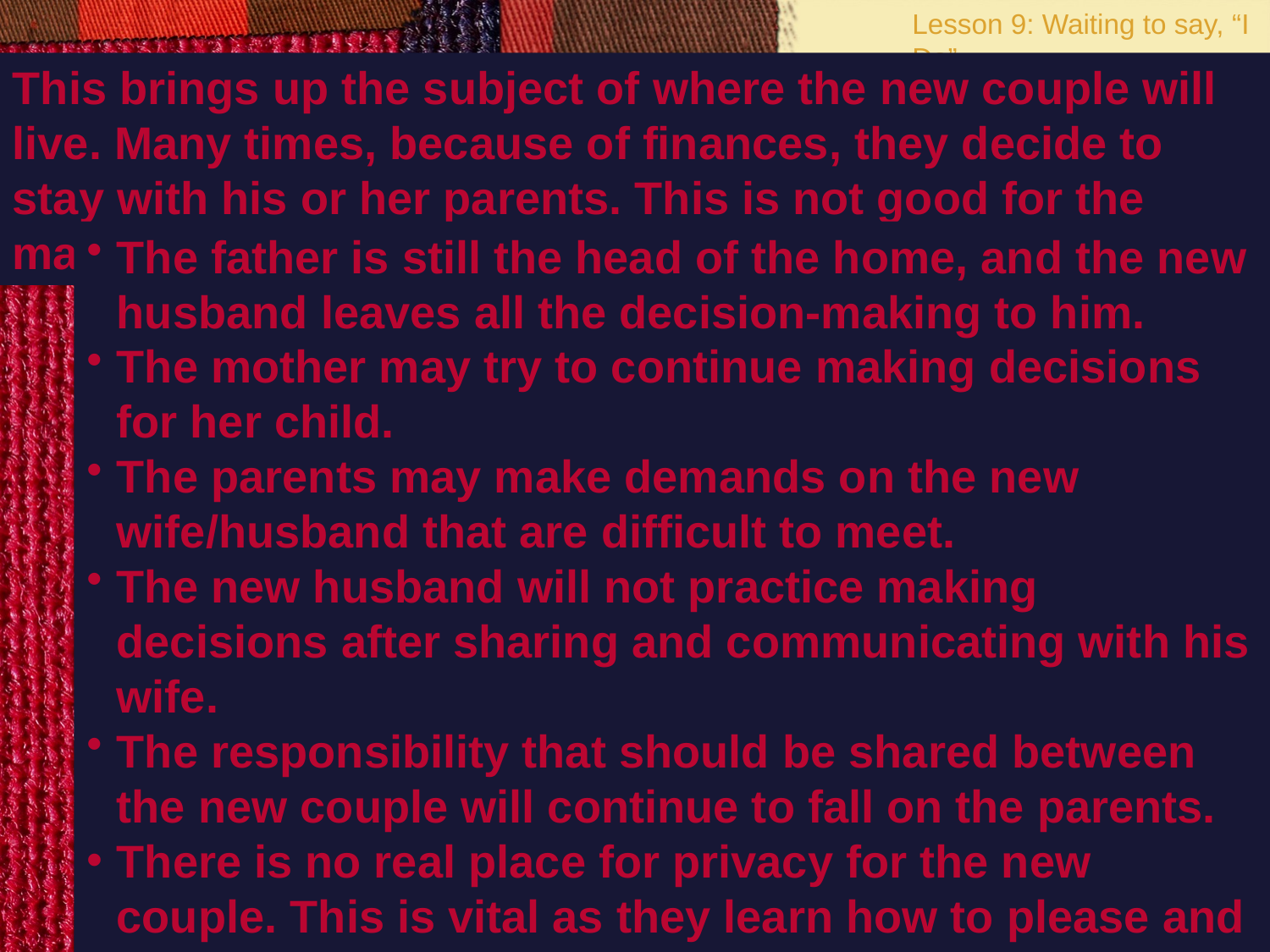

Lesson 9: Waiting to say, “I Do”
This brings up the subject of where the new couple will live. Many times, because of finances, they decide to stay with his or her parents. This is not good for the marriage. Why not?
The father is still the head of the home, and the new husband leaves all the decision-making to him.
The mother may try to continue making decisions for her child.
The parents may make demands on the new wife/husband that are difficult to meet.
The new husband will not practice making decisions after sharing and communicating with his wife.
The responsibility that should be shared between the new couple will continue to fall on the parents.
There is no real place for privacy for the new couple. This is vital as they learn how to please and understand each other